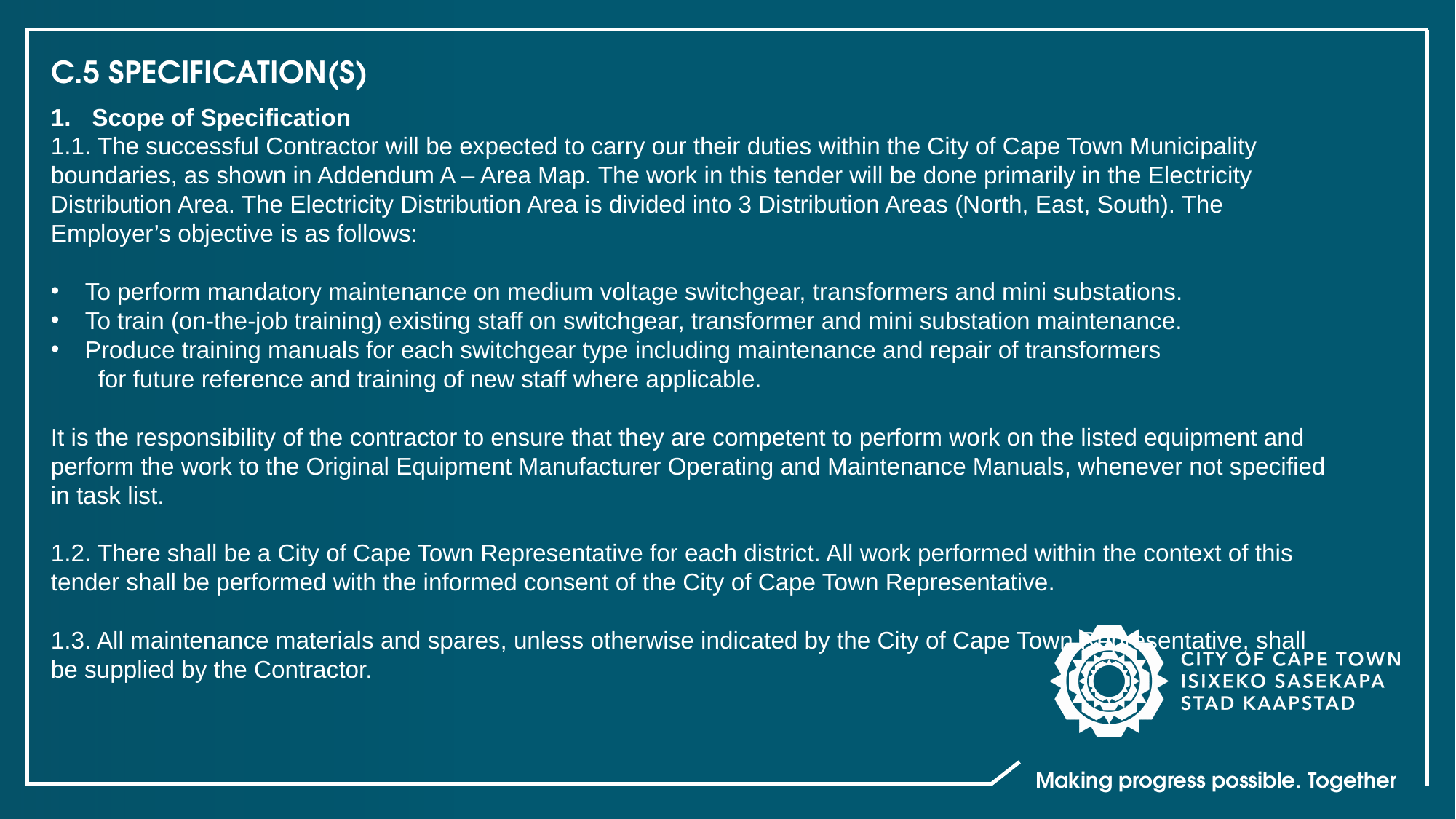

C.5 SPECIFICATION(S)
Scope of Specification
1.1. The successful Contractor will be expected to carry our their duties within the City of Cape Town Municipality boundaries, as shown in Addendum A – Area Map. The work in this tender will be done primarily in the Electricity Distribution Area. The Electricity Distribution Area is divided into 3 Distribution Areas (North, East, South). The Employer’s objective is as follows:

To perform mandatory maintenance on medium voltage switchgear, transformers and mini substations.
To train (on-the-job training) existing staff on switchgear, transformer and mini substation maintenance.
Produce training manuals for each switchgear type including maintenance and repair of transformers
       for future reference and training of new staff where applicable.

It is the responsibility of the contractor to ensure that they are competent to perform work on the listed equipment and perform the work to the Original Equipment Manufacturer Operating and Maintenance Manuals, whenever not specified in task list.

1.2. There shall be a City of Cape Town Representative for each district. All work performed within the context of this tender shall be performed with the informed consent of the City of Cape Town Representative.

1.3. All maintenance materials and spares, unless otherwise indicated by the City of Cape Town Representative, shall be supplied by the Contractor.